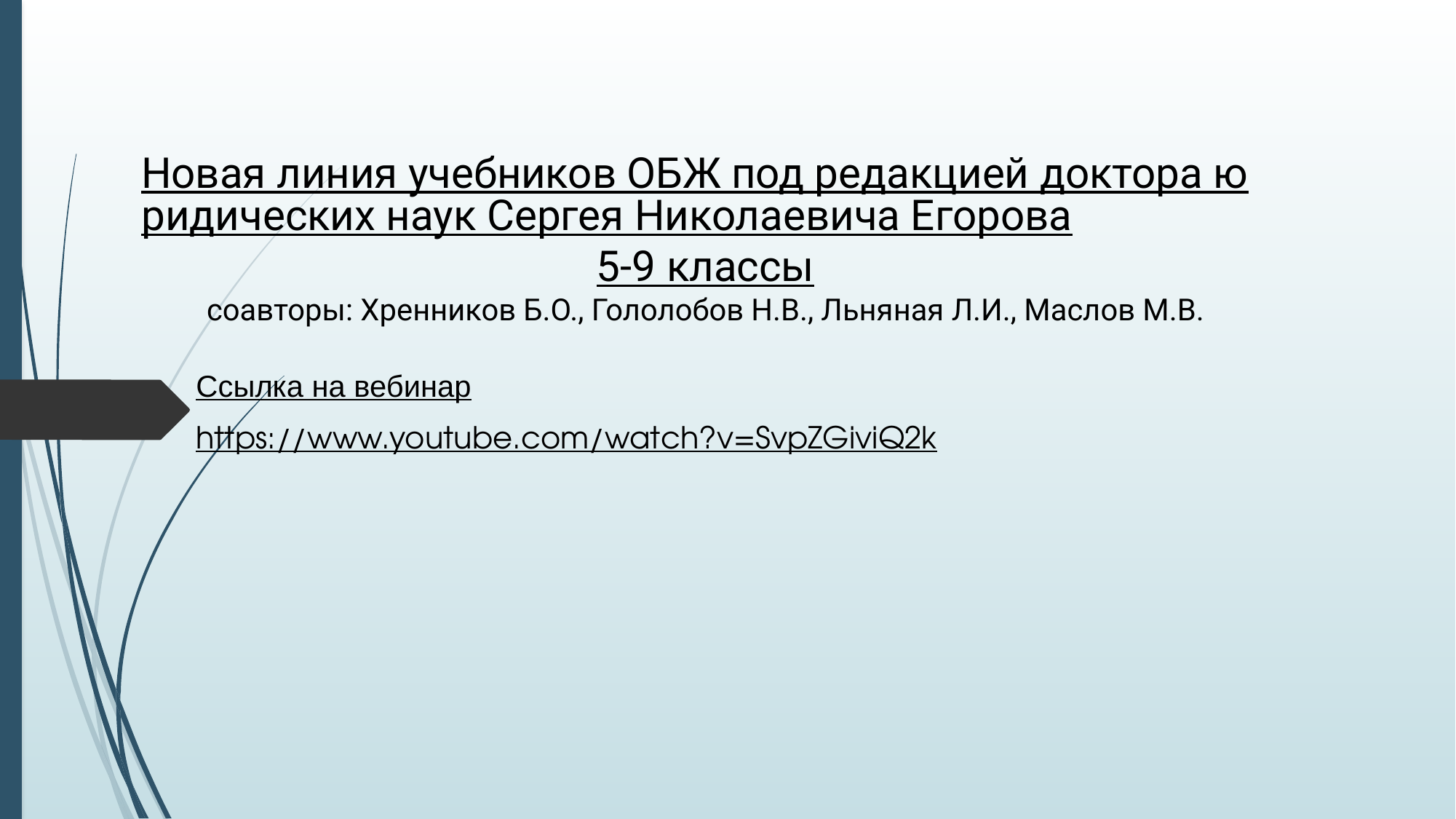

# Новая линия учебников ОБЖ под редакцией доктора юридических наук Сергея Николаевича Егорова 5-9 классы соавторы: Хренников Б.О., Гололобов Н.В., Льняная Л.И., Маслов М.В.

Ссылка на вебинар
https://www.youtube.com/watch?v=SvpZGiviQ2k